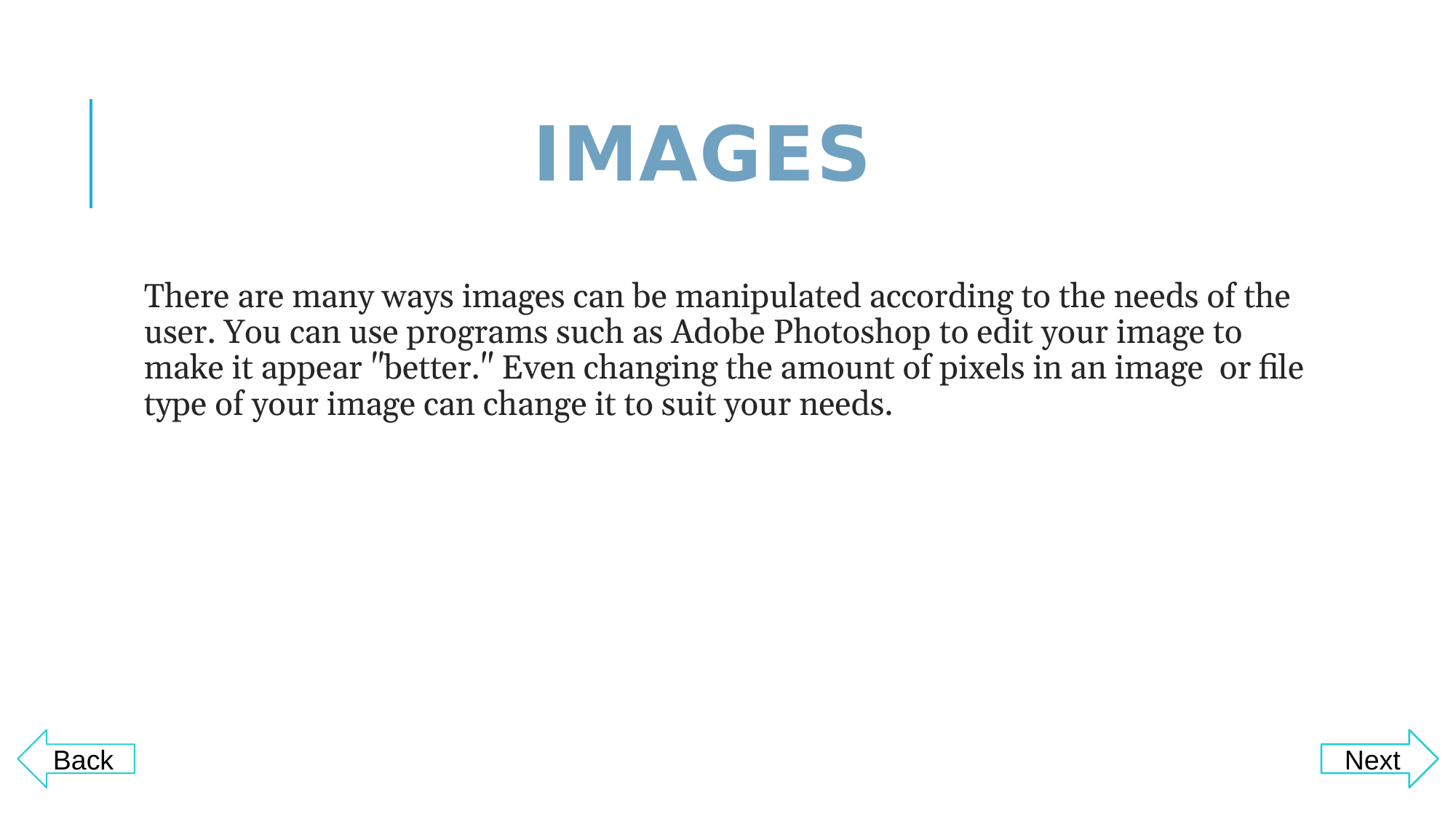

# Images
There are many ways images can be manipulated according to the needs of the user. You can use programs such as Adobe Photoshop to edit your image to make it appear "better." Even changing the amount of pixels in an image  or file type of your image can change it to suit your needs.
Next
Back